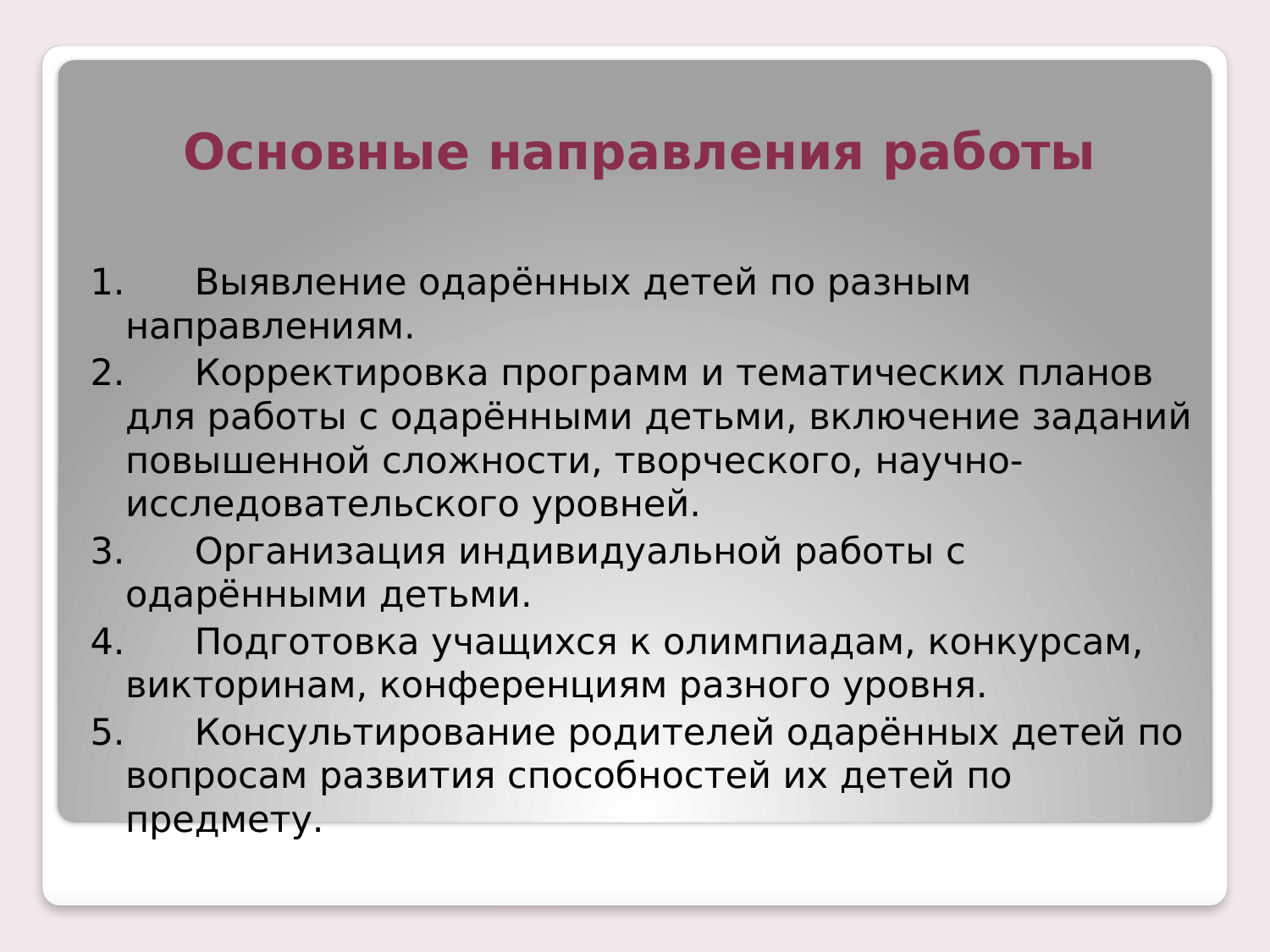

# Основные направления работы
1.      Выявление одарённых детей по разным направлениям.
2.      Корректировка программ и тематических планов для работы с одарёнными детьми, включение заданий повышенной сложности, творческого, научно-исследовательского уровней.
3.      Организация индивидуальной работы с одарёнными детьми.
4.      Подготовка учащихся к олимпиадам, конкурсам, викторинам, конференциям разного уровня.
5.      Консультирование родителей одарённых детей по вопросам развития способностей их детей по предмету.